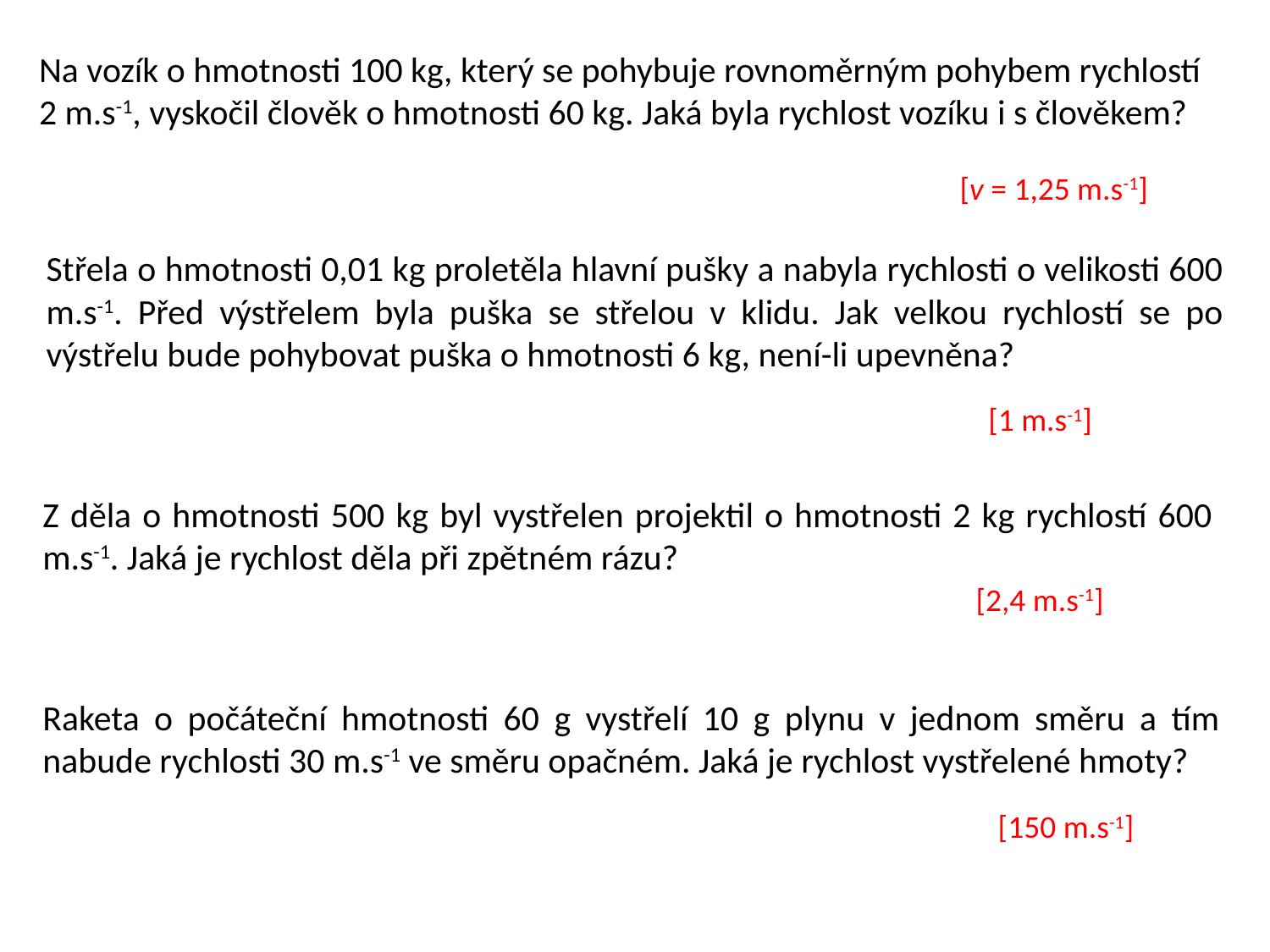

Na vozík o hmotnosti 100 kg, který se pohybuje rovnoměrným pohybem rychlostí 2 m.s-1, vyskočil člověk o hmotnosti 60 kg. Jaká byla rychlost vozíku i s člověkem?
[v = 1,25 m.s-1]
Střela o hmotnosti 0,01 kg proletěla hlavní pušky a nabyla rychlosti o velikosti 600 m.s-1. Před výstřelem byla puška se střelou v klidu. Jak velkou rychlostí se po výstřelu bude pohybovat puška o hmotnosti 6 kg, není-li upevněna?
[1 m.s-1]
Z děla o hmotnosti 500 kg byl vystřelen projektil o hmotnosti 2 kg rychlostí 600 m.s-1. Jaká je rychlost děla při zpětném rázu?
[2,4 m.s-1]
Raketa o počáteční hmotnosti 60 g vystřelí 10 g plynu v jednom směru a tím nabude rychlosti 30 m.s-1 ve směru opačném. Jaká je rychlost vystřelené hmoty?
[150 m.s-1]